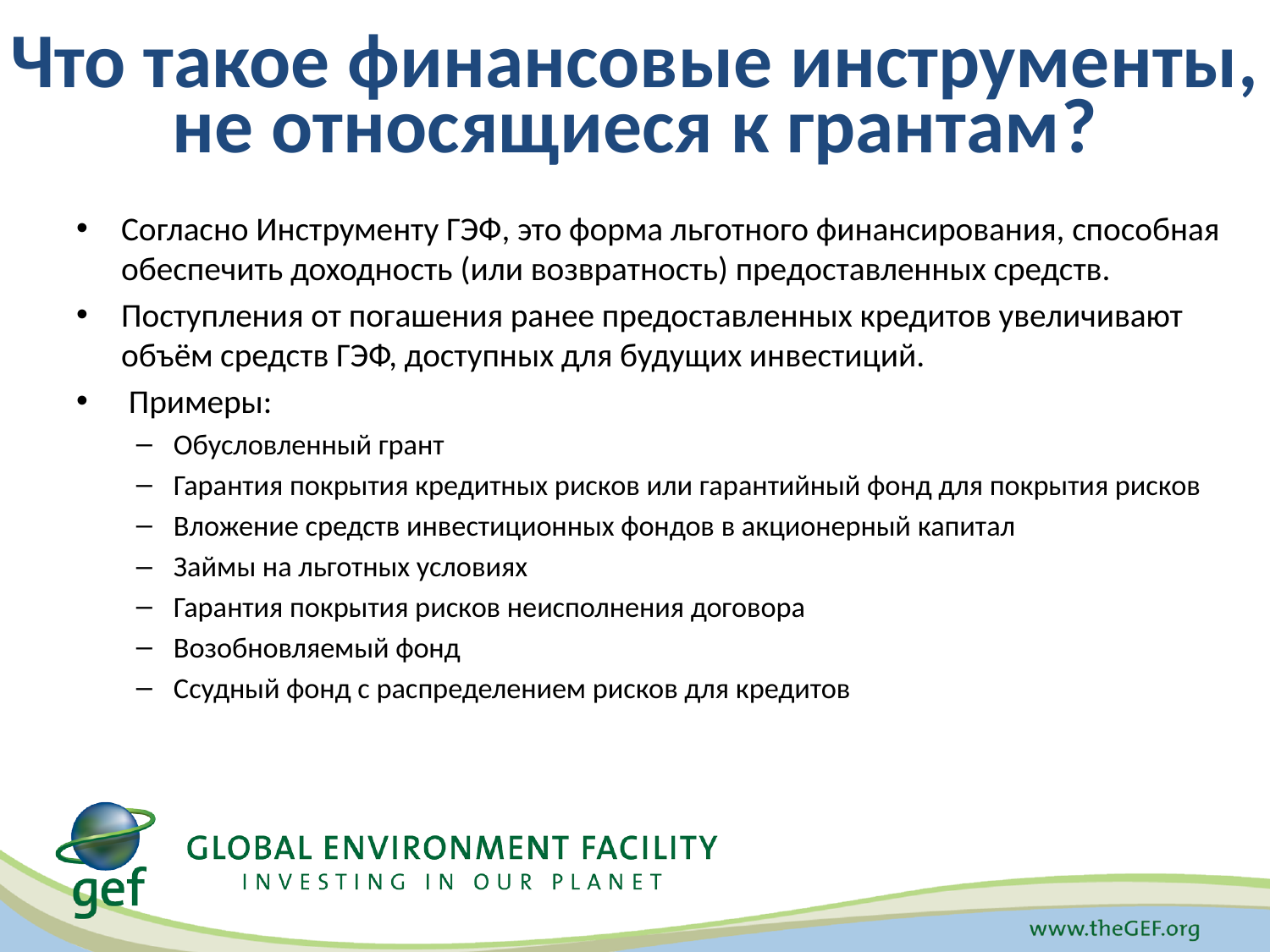

# Что такое финансовые инструменты, не относящиеся к грантам?
Согласно Инструменту ГЭФ, это форма льготного финансирования, способная обеспечить доходность (или возвратность) предоставленных средств.
Поступления от погашения ранее предоставленных кредитов увеличивают объём средств ГЭФ, доступных для будущих инвестиций.
 Примеры:
Обусловленный грант
Гарантия покрытия кредитных рисков или гарантийный фонд для покрытия рисков
Вложение средств инвестиционных фондов в акционерный капитал
Займы на льготных условиях
Гарантия покрытия рисков неисполнения договора
Возобновляемый фонд
Ссудный фонд с распределением рисков для кредитов